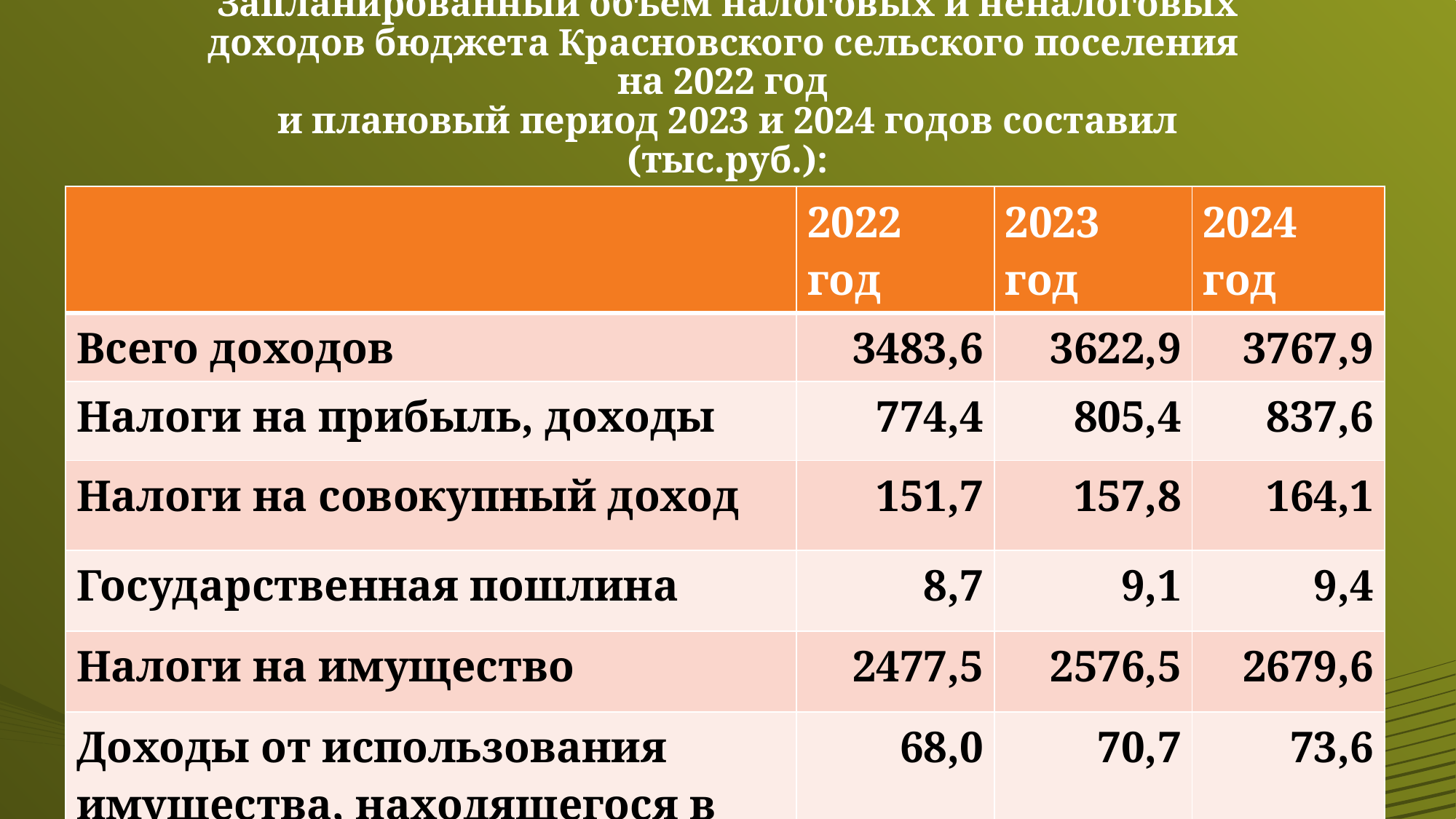

# Запланированный объем налоговых и неналоговых доходов бюджета Красновского сельского поселения на 2022 год и плановый период 2023 и 2024 годов составил (тыс.руб.):
|  | 2022 год | 2023 год | 2024 год |
| --- | --- | --- | --- |
| Всего доходов | 3483,6 | 3622,9 | 3767,9 |
| Налоги на прибыль, доходы | 774,4 | 805,4 | 837,6 |
| Налоги на совокупный доход | 151,7 | 157,8 | 164,1 |
| Государственная пошлина | 8,7 | 9,1 | 9,4 |
| Налоги на имущество | 2477,5 | 2576,5 | 2679,6 |
| Доходы от использования имущества, находящегося в государственной и муниципальной собственности | 68,0 | 70,7 | 73,6 |
| Штрафы, санкции, возмещение ущерба | 3,3 | 3,4 | 3,6 |